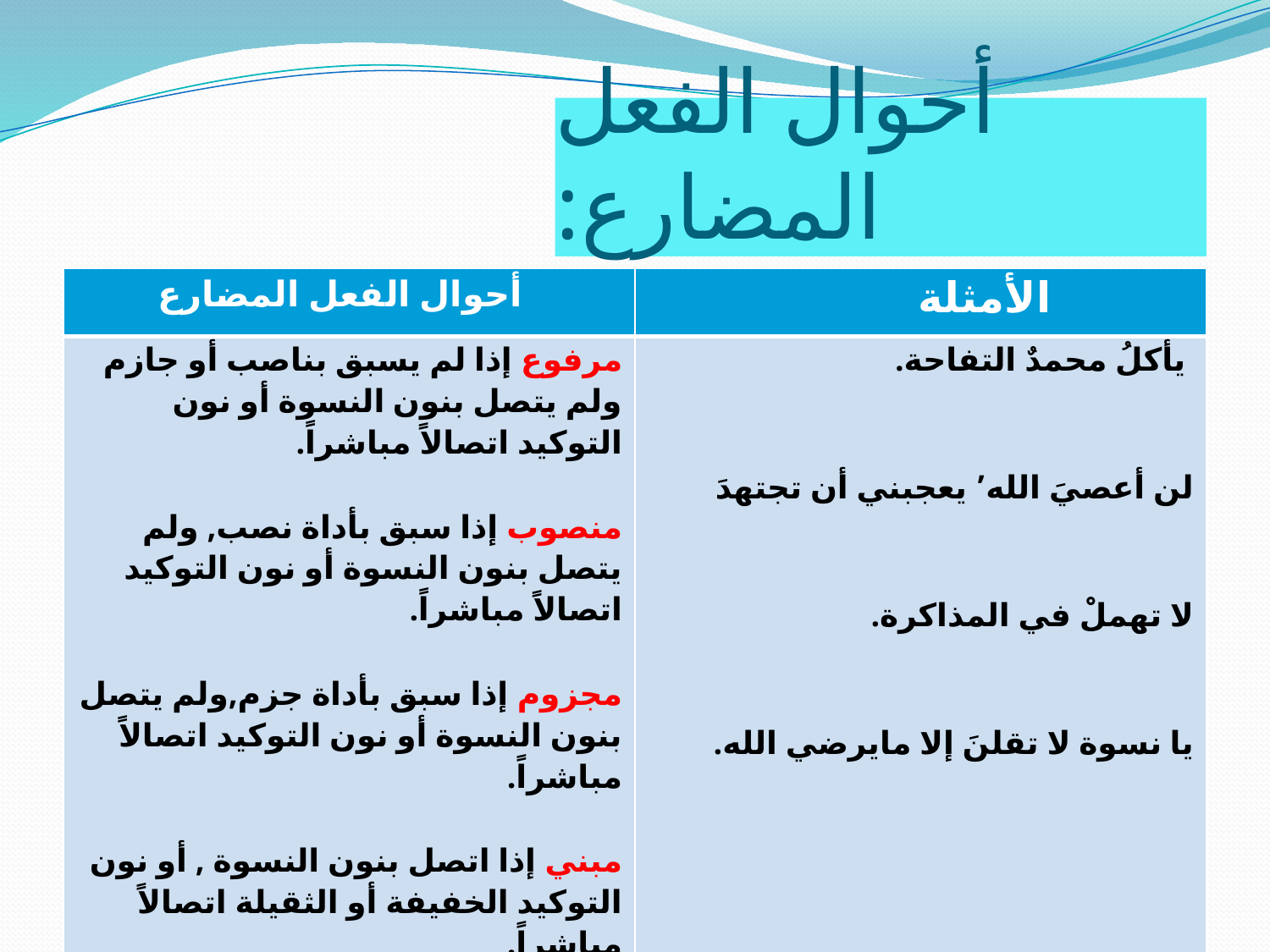

# أحوال الفعل المضارع:
| أحوال الفعل المضارع | الأمثلة |
| --- | --- |
| مرفوع إذا لم يسبق بناصب أو جازم ولم يتصل بنون النسوة أو نون التوكيد اتصالاً مباشراً. منصوب إذا سبق بأداة نصب, ولم يتصل بنون النسوة أو نون التوكيد اتصالاً مباشراً. مجزوم إذا سبق بأداة جزم,ولم يتصل بنون النسوة أو نون التوكيد اتصالاً مباشراً. مبني إذا اتصل بنون النسوة , أو نون التوكيد الخفيفة أو الثقيلة اتصالاً مباشراً. | يأكلُ محمدٌ التفاحة. لن أعصيَ الله’ يعجبني أن تجتهدَ لا تهملْ في المذاكرة. يا نسوة لا تقلنَ إلا مايرضي الله. |